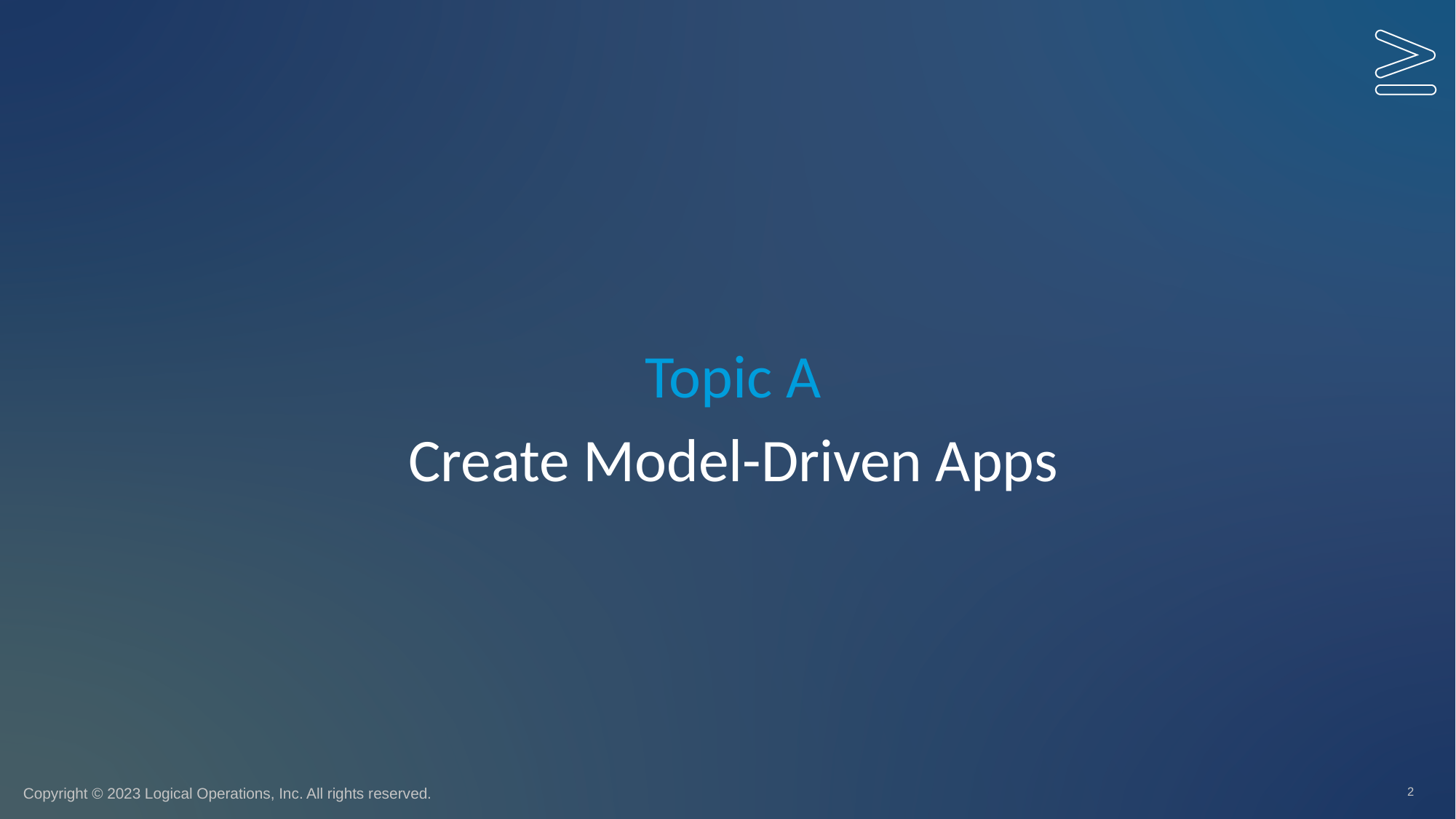

Topic A
# Create Model-Driven Apps
2